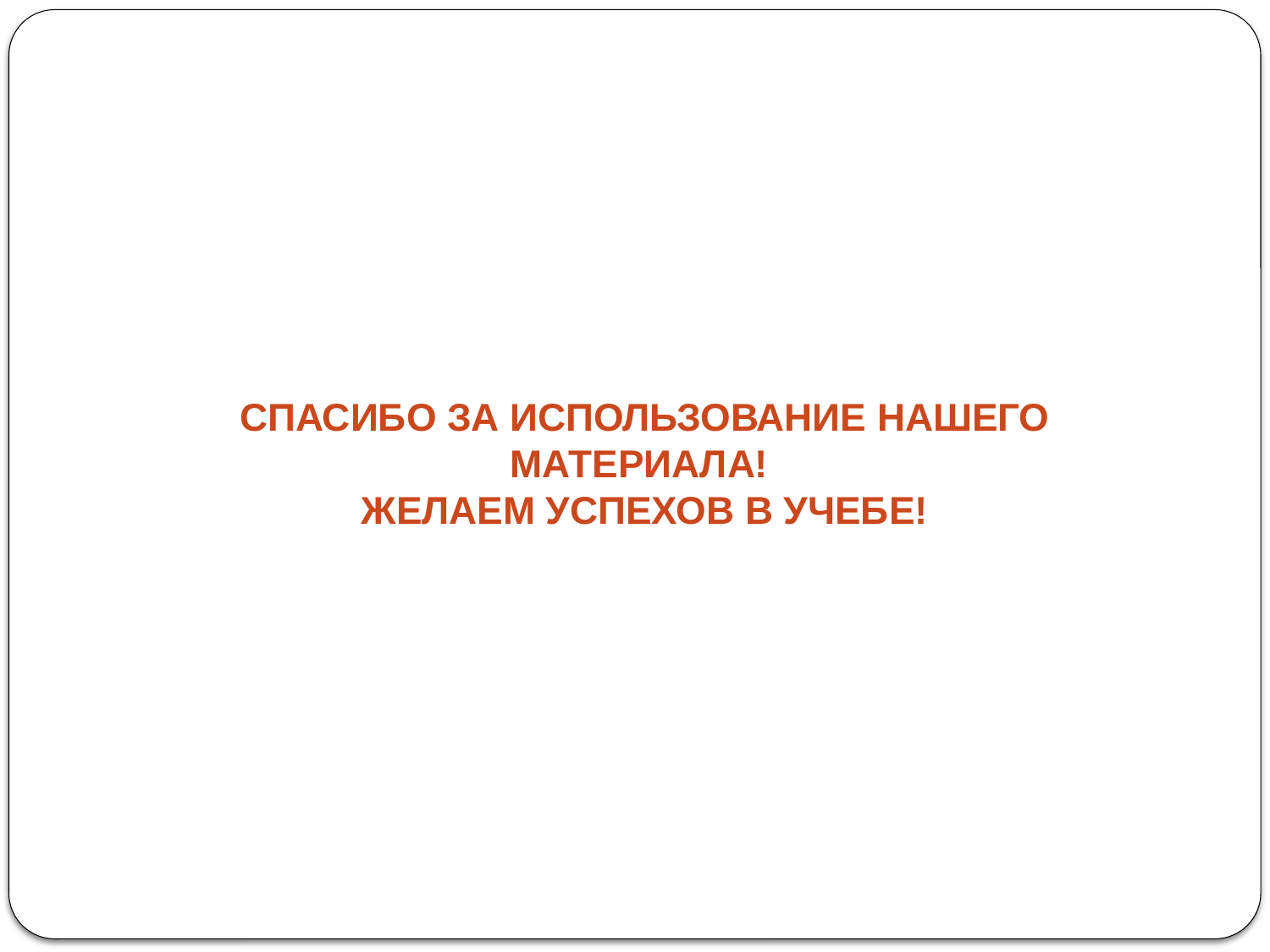

# Спасибо за использование нашего материала! Желаем Успехов в учебе!